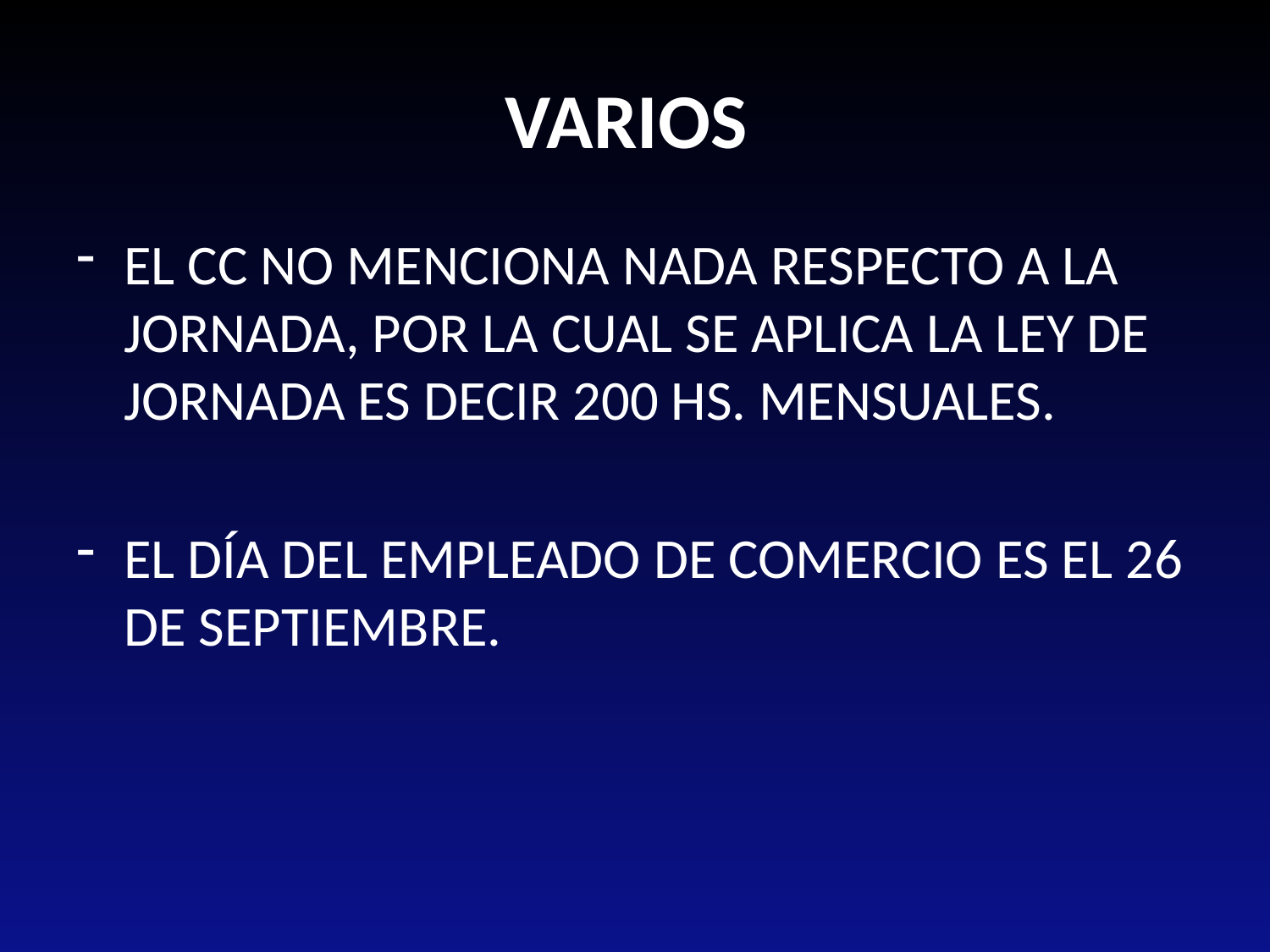

# VARIOS
EL CC NO MENCIONA NADA RESPECTO A LA JORNADA, POR LA CUAL SE APLICA LA LEY DE JORNADA ES DECIR 200 HS. MENSUALES.

EL DÍA DEL EMPLEADO DE COMERCIO ES EL 26 DE SEPTIEMBRE.